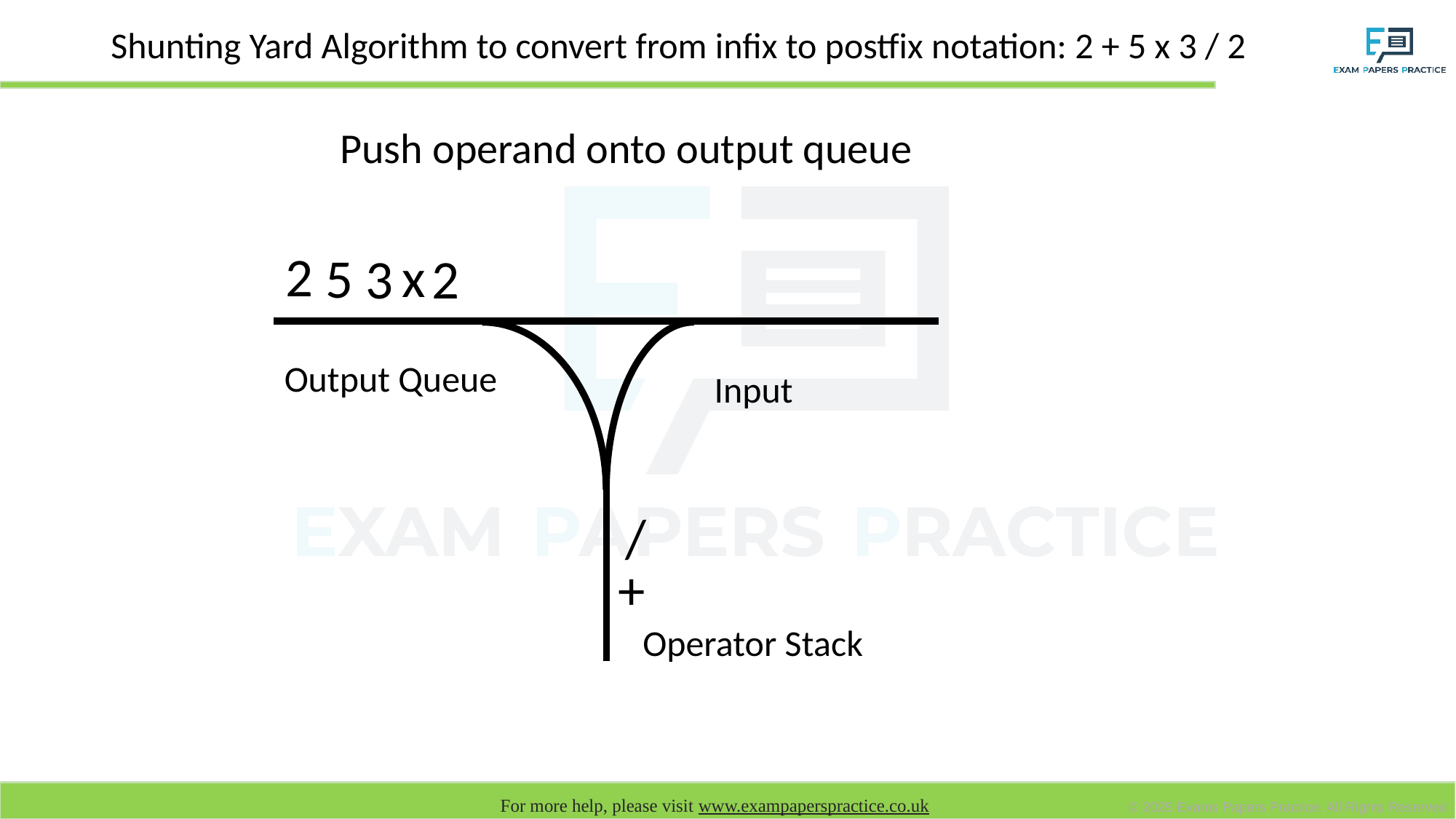

# Shunting Yard Algorithm to convert from infix to postfix notation: 2 + 5 x 3 / 2
Push operand onto output queue
2
x
5
3
2

Output Queue
Input
/
+
Operator Stack